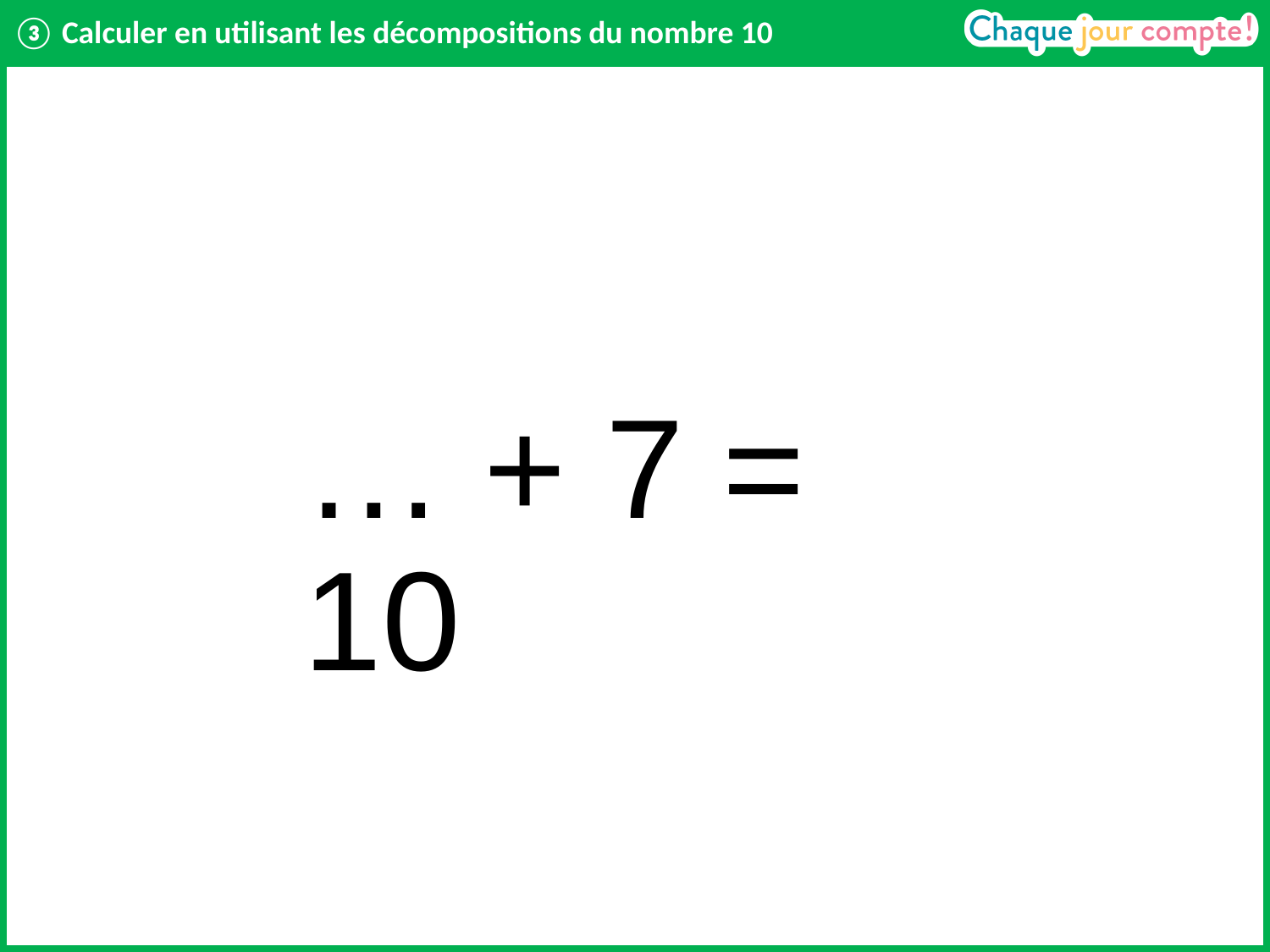

# ③ Calculer en utilisant les décompositions du nombre 10
… + 7 = 10